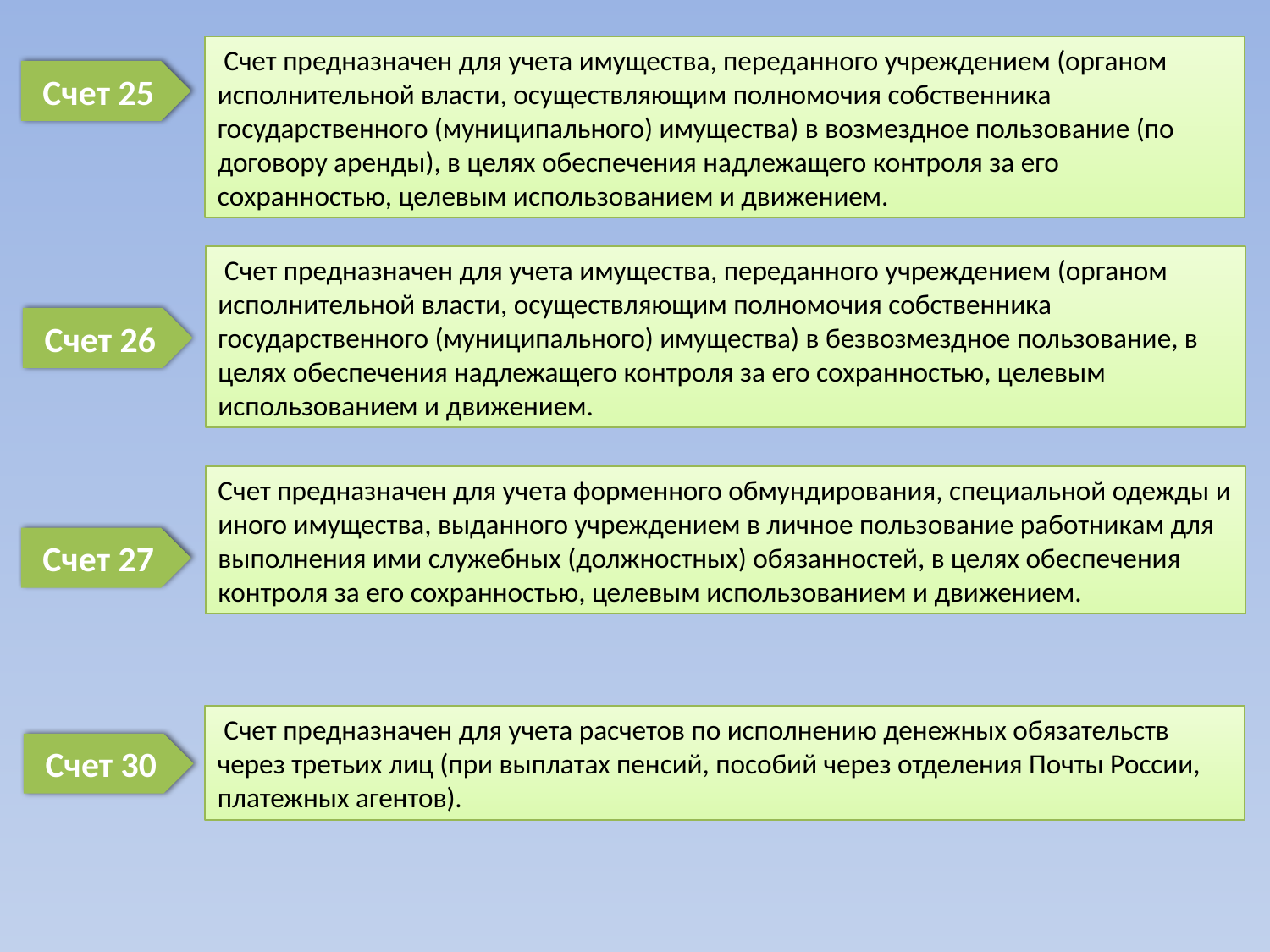

Счет предназначен для учета имущества, переданного учреждением (органом исполнительной власти, осуществляющим полномочия собственника государственного (муниципального) имущества) в возмездное пользование (по договору аренды), в целях обеспечения надлежащего контроля за его сохранностью, целевым использованием и движением.
Счет 25
 Счет предназначен для учета имущества, переданного учреждением (органом исполнительной власти, осуществляющим полномочия собственника государственного (муниципального) имущества) в безвозмездное пользование, в целях обеспечения надлежащего контроля за его сохранностью, целевым использованием и движением.
Счет 26
Счет предназначен для учета форменного обмундирования, специальной одежды и иного имущества, выданного учреждением в личное пользование работникам для выполнения ими служебных (должностных) обязанностей, в целях обеспечения контроля за его сохранностью, целевым использованием и движением.
Счет 27
 Счет предназначен для учета расчетов по исполнению денежных обязательств через третьих лиц (при выплатах пенсий, пособий через отделения Почты России, платежных агентов).
Счет 30